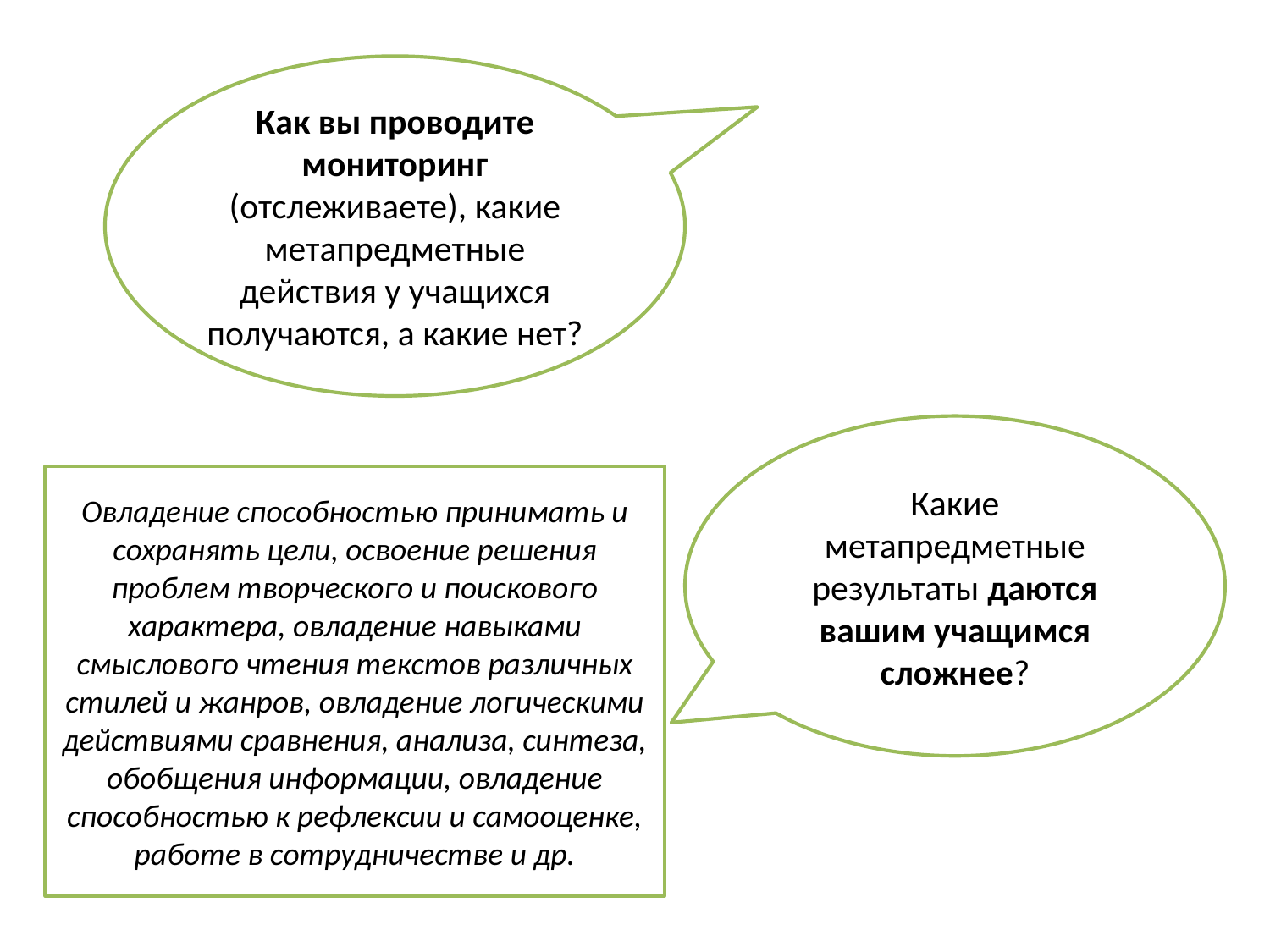

Как вы проводите мониторинг (отслеживаете), какие метапредметные действия у учащихся получаются, а какие нет?
Какие метапредметные результаты даются вашим учащимся сложнее?
Овладение способностью принимать и сохранять цели, освоение решения проблем творческого и поискового характера, овладение навыками смыслового чтения текстов различных стилей и жанров, овладение логическими действиями сравнения, анализа, синтеза, обобщения информации, овладение способностью к рефлексии и самооценке, работе в сотрудничестве и др.